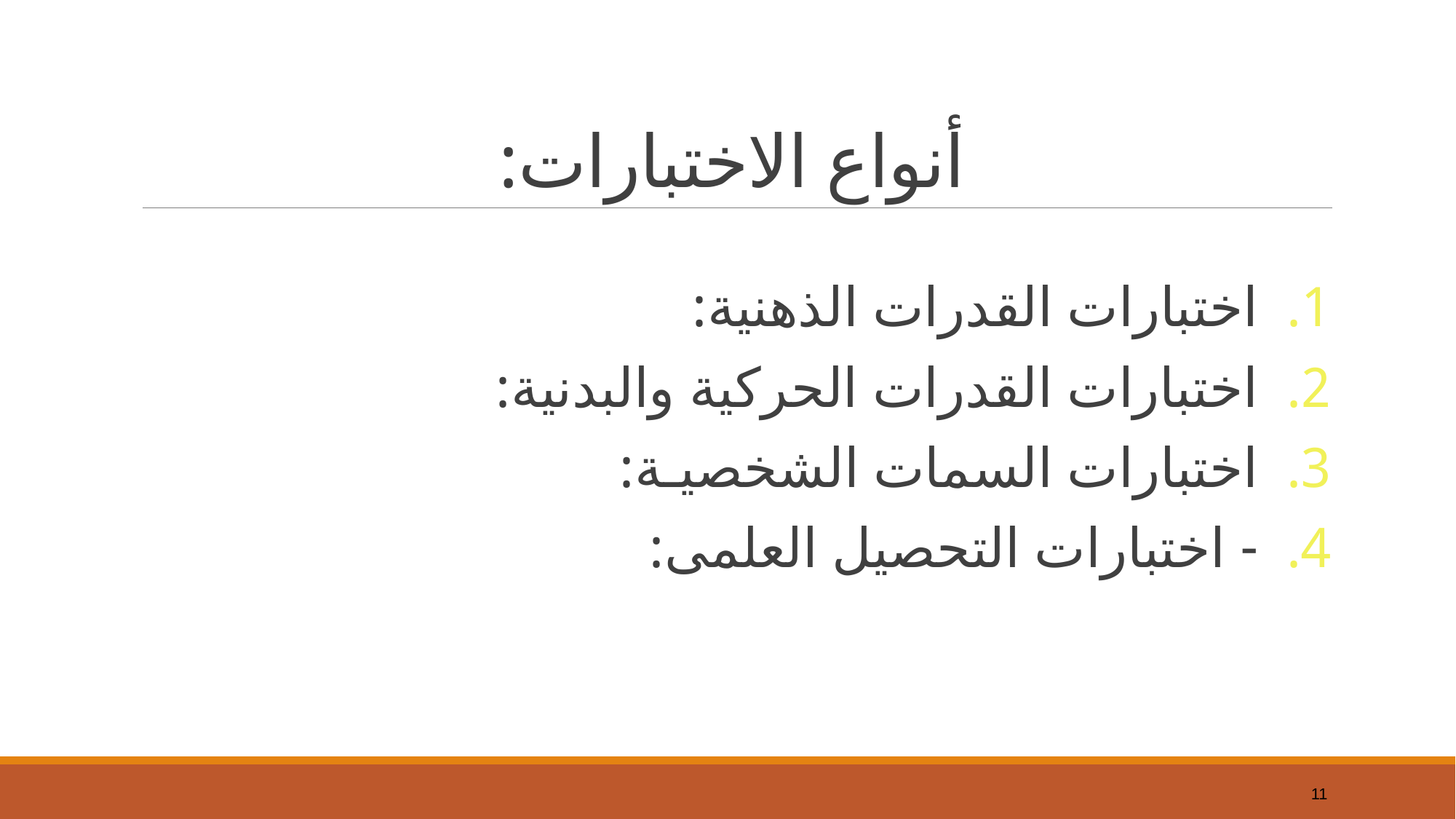

# أنواع الاختبارات:
اختبارات القدرات الذهنية:
اختبارات القدرات الحركية والبدنية:
اختبارات السمات الشخصيـة:
- اختبارات التحصيل العلمى:
11